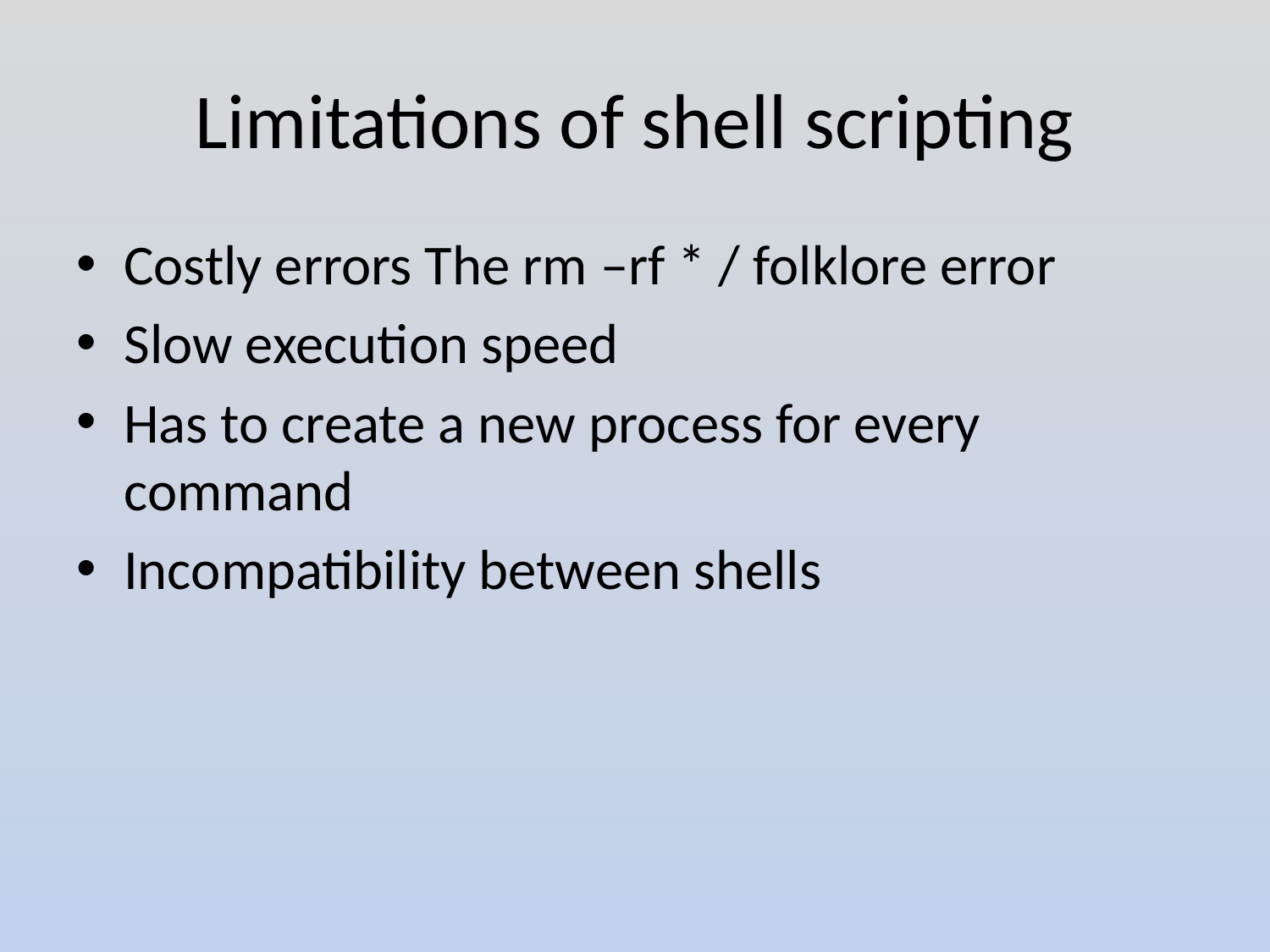

# Limitations of shell scripting
Costly errors The rm –rf * / folklore error
Slow execution speed
Has to create a new process for every command
Incompatibility between shells